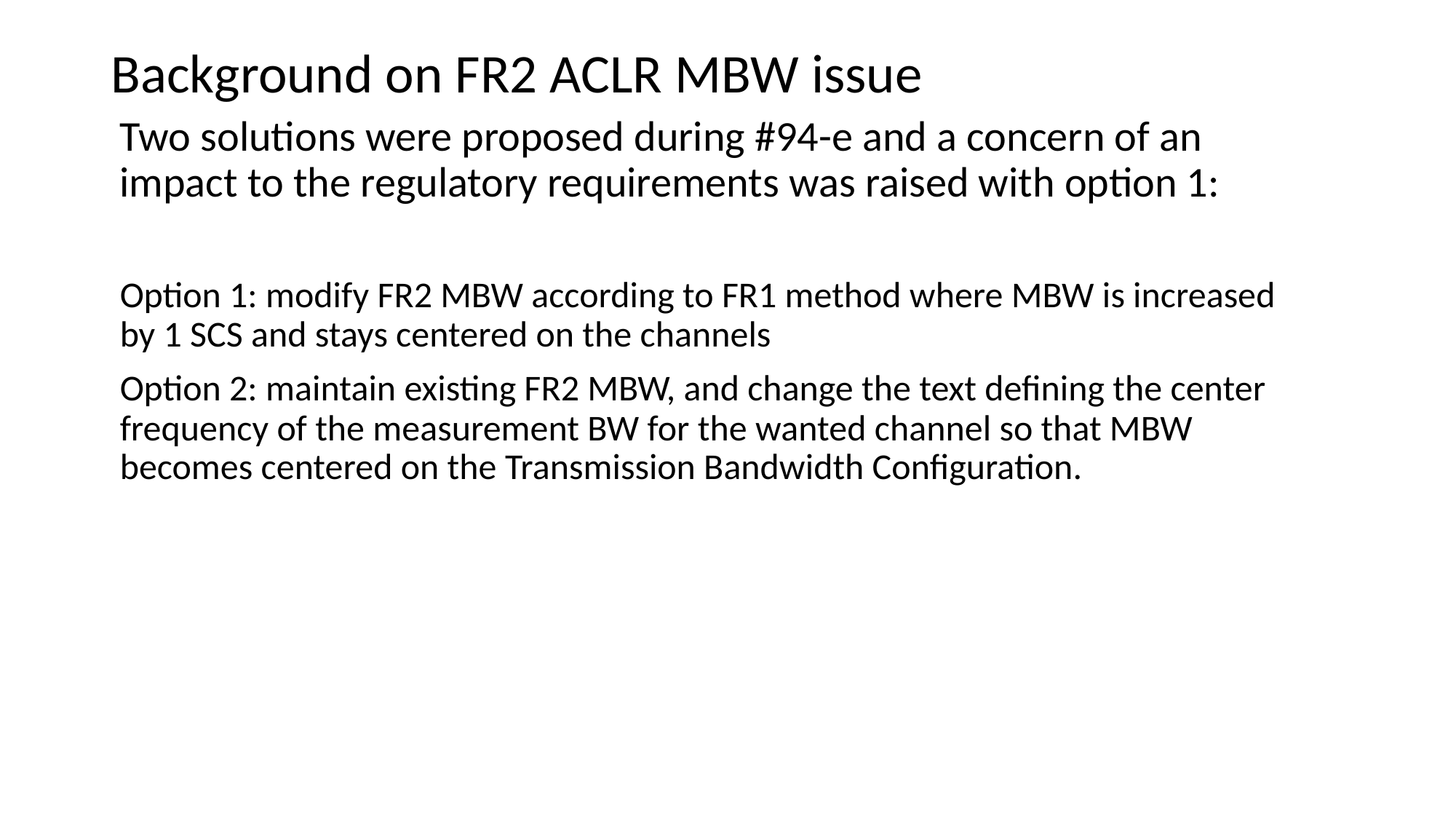

# Background on FR2 ACLR MBW issue
Two solutions were proposed during #94-e and a concern of an impact to the regulatory requirements was raised with option 1:

Option 1: modify FR2 MBW according to FR1 method where MBW is increased by 1 SCS and stays centered on the channels
Option 2: maintain existing FR2 MBW, and change the text defining the center frequency of the measurement BW for the wanted channel so that MBW becomes centered on the Transmission Bandwidth Configuration.